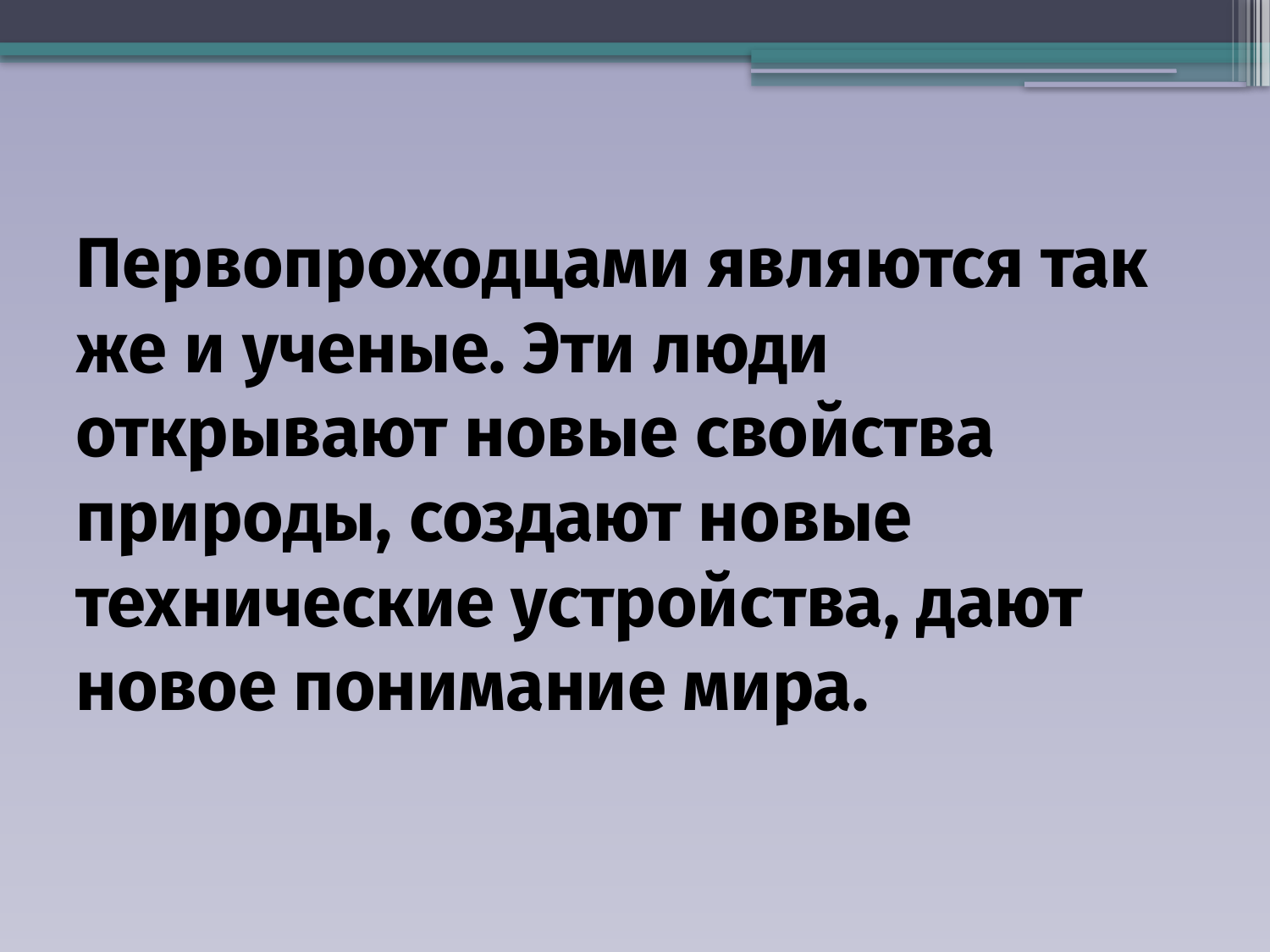

# Первопроходцами являются так же и ученые. Эти люди открывают новые свойства природы, создают новые технические устройства, дают новое понимание мира.